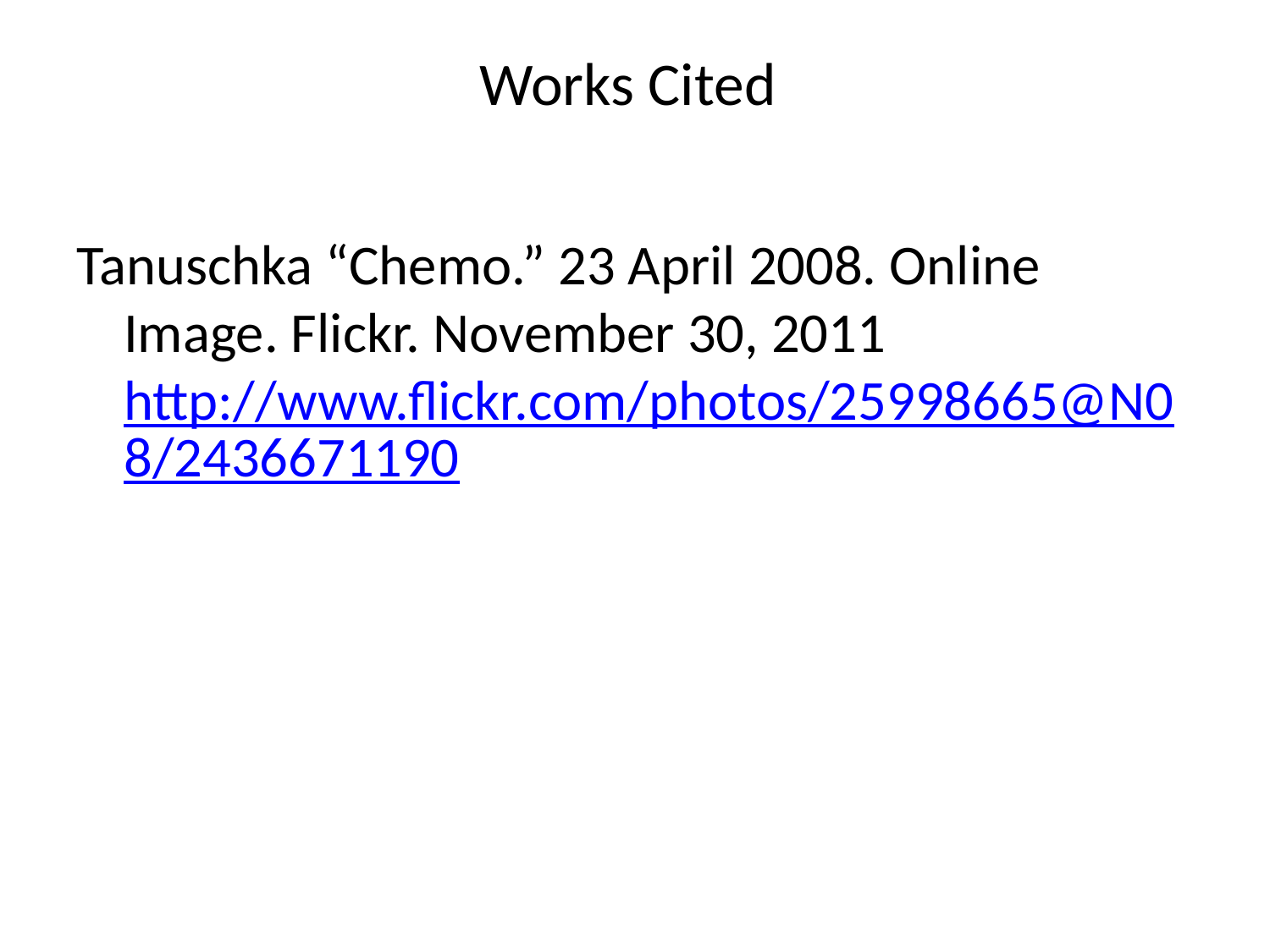

# Works Cited
Tanuschka “Chemo.” 23 April 2008. Online Image. Flickr. November 30, 2011 http://www.flickr.com/photos/25998665@N08/2436671190